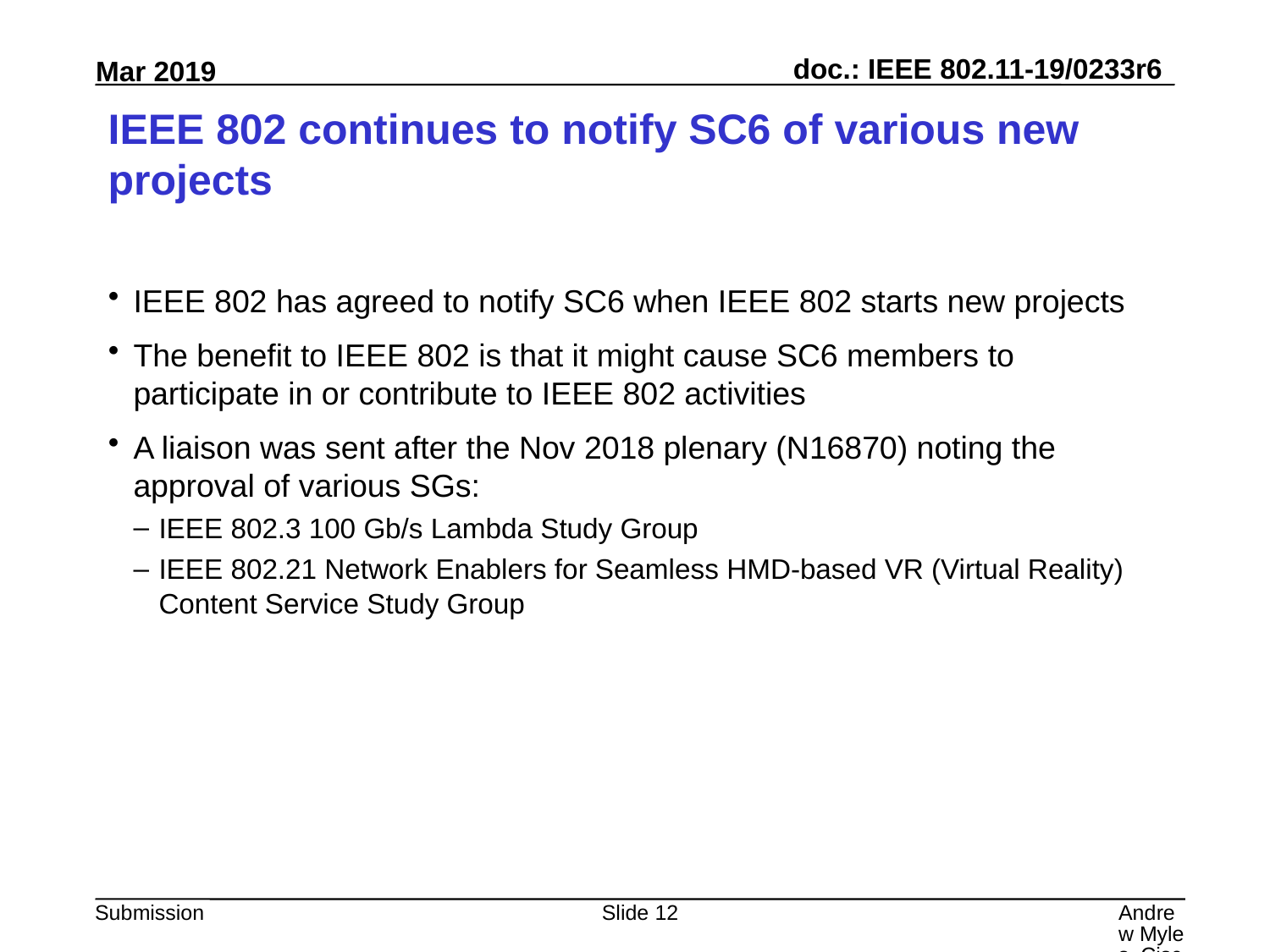

# IEEE 802 continues to notify SC6 of various new projects
IEEE 802 has agreed to notify SC6 when IEEE 802 starts new projects
The benefit to IEEE 802 is that it might cause SC6 members to participate in or contribute to IEEE 802 activities
A liaison was sent after the Nov 2018 plenary (N16870) noting the approval of various SGs:
IEEE 802.3 100 Gb/s Lambda Study Group
IEEE 802.21 Network Enablers for Seamless HMD-based VR (Virtual Reality) Content Service Study Group

Slide 12
Andrew Myles, Cisco